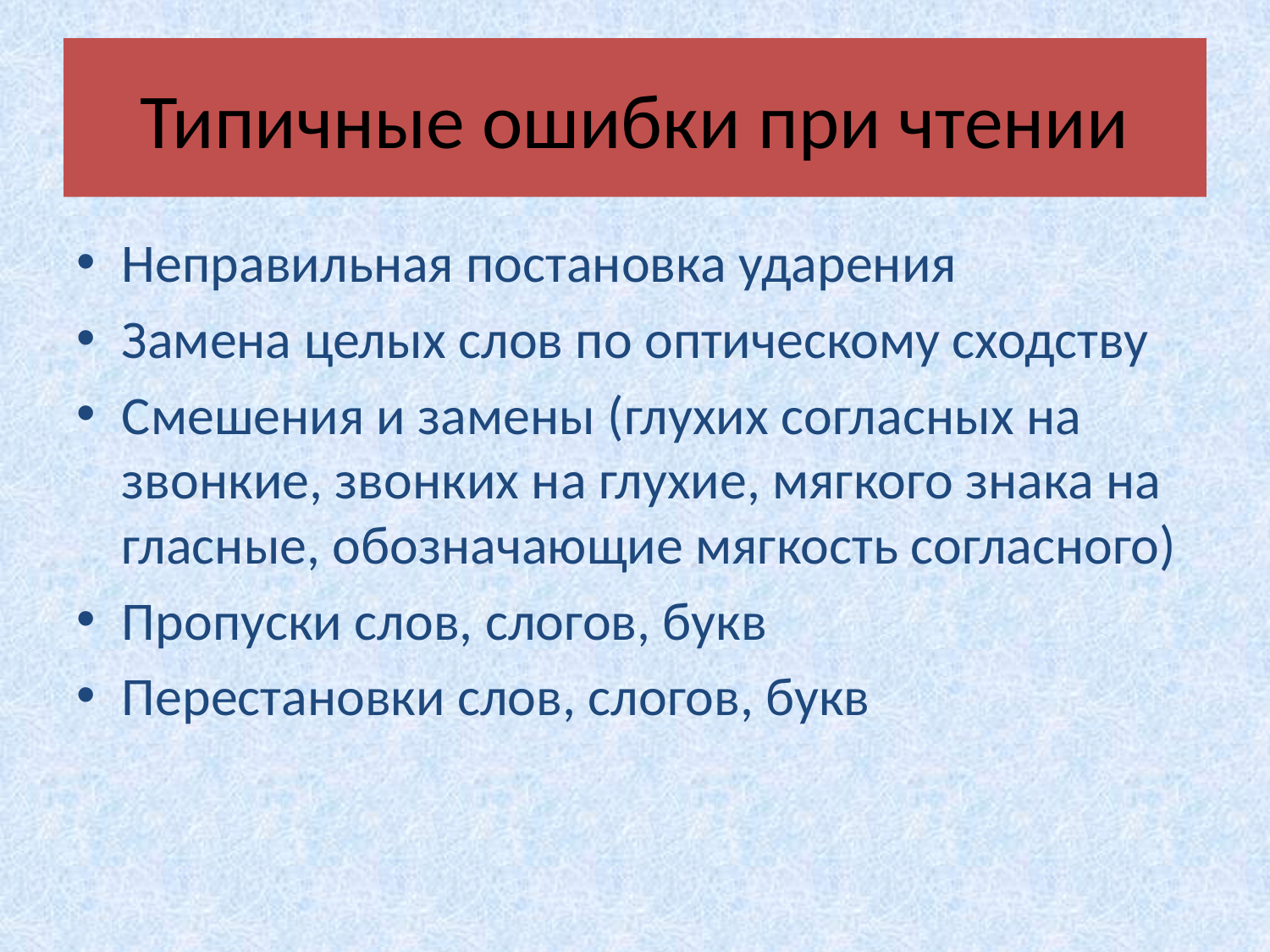

# Типичные ошибки при чтении
Неправильная постановка ударения
Замена целых слов по оптическому сходству
Смешения и замены (глухих согласных на звонкие, звонких на глухие, мягкого знака на гласные, обозначающие мягкость согласного)
Пропуски слов, слогов, букв
Перестановки слов, слогов, букв